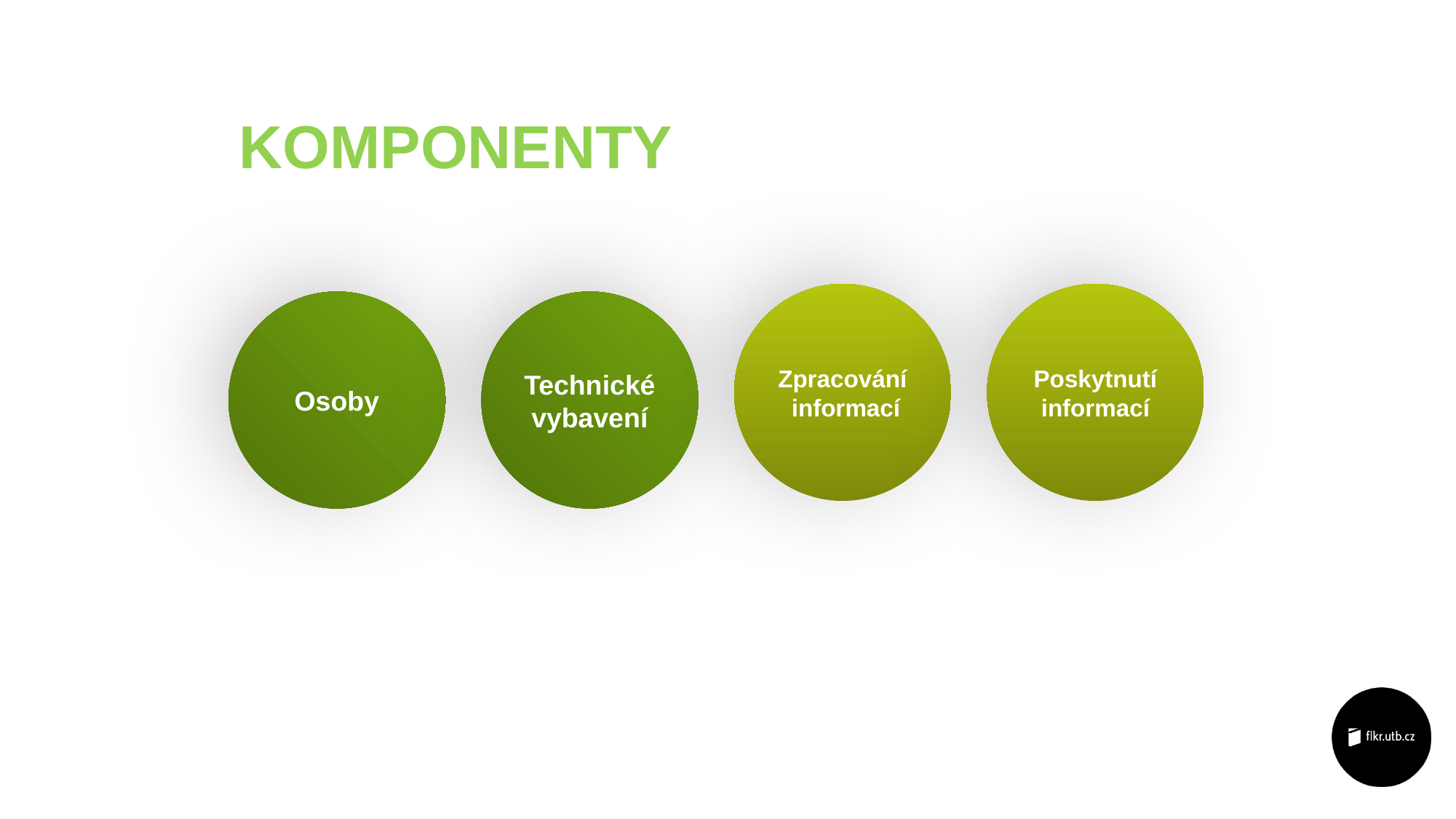

KOMPONENTY
Zpracování
 informací
Poskytnutí
informací
Osoby
Technické vybavení